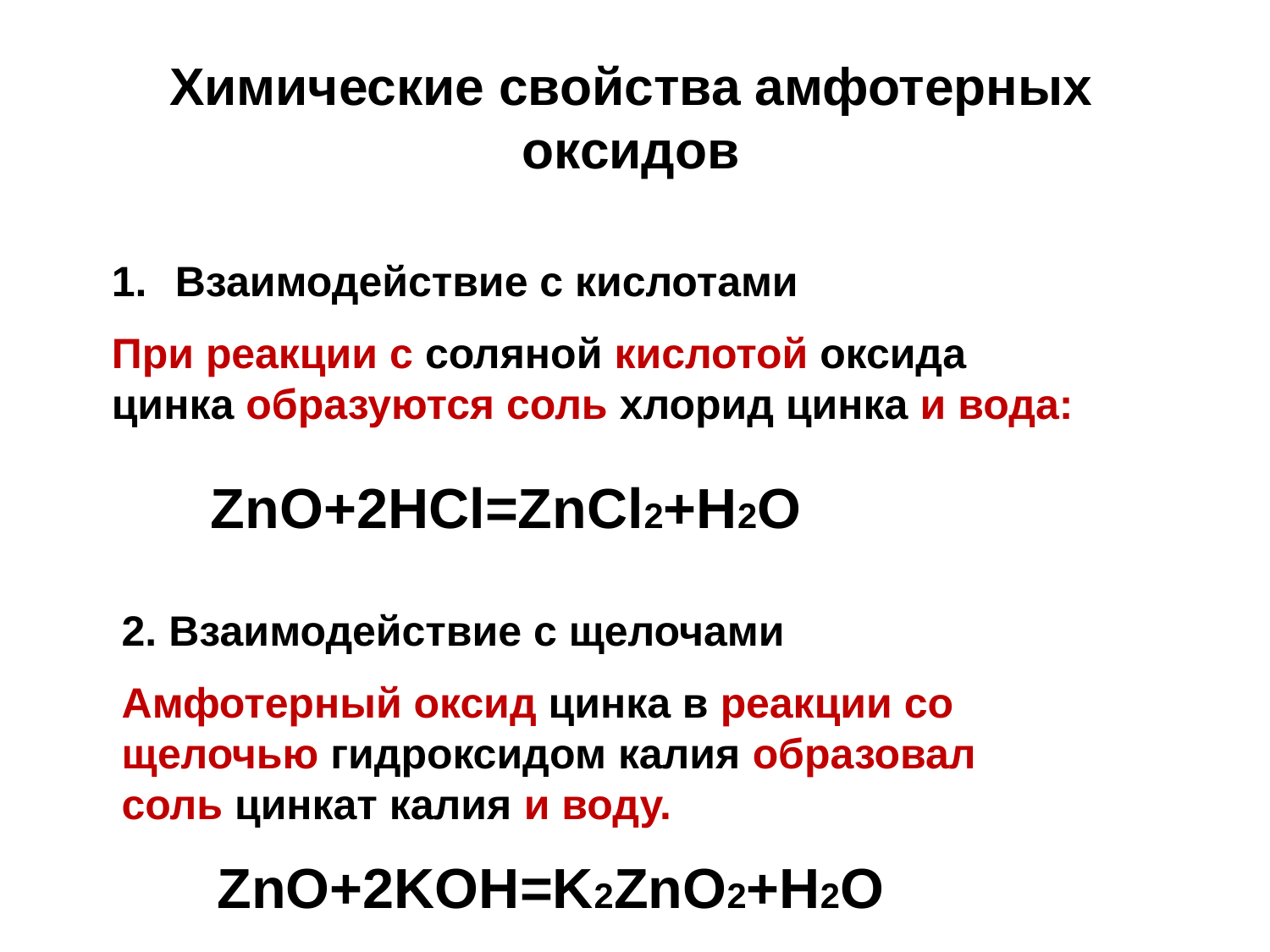

# Химические свойства амфотерных оксидов
Взаимодействие с кислотами
При реакции с соляной кислотой оксида цинка образуются соль хлорид цинка и вода:

ZnO+2HCl=ZnCl2+H2O

2. Взаимодействие с щелочами
Амфотерный оксид цинка в реакции со щелочью гидроксидом калия образовал соль цинкат калия и воду.
ZnO+2KOH=K2ZnO2+H2O